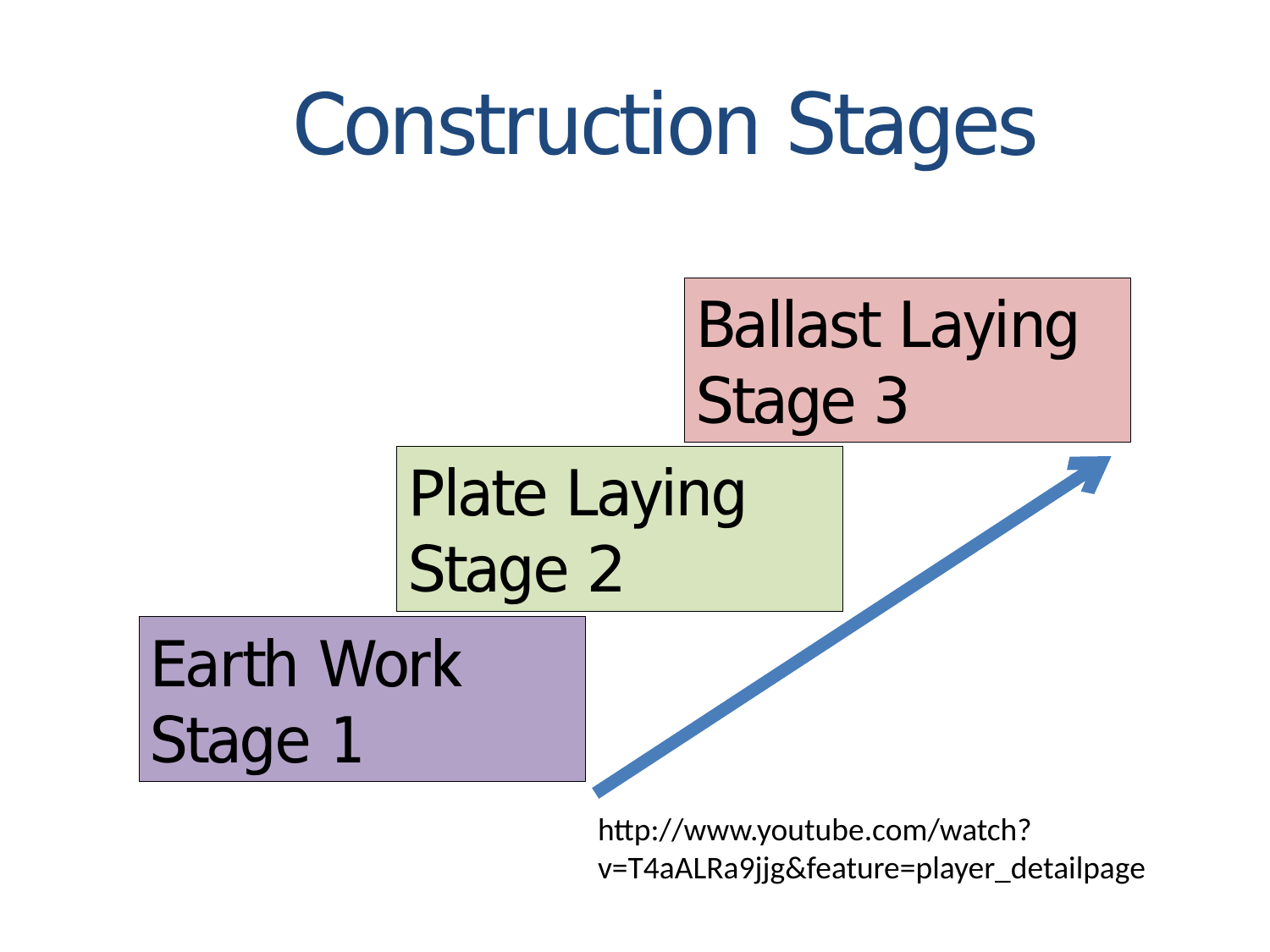

Construction Stages
Ballast Laying
Stage 3
Plate Laying
Stage 2
Earth Work
Stage 1
http://www.youtube.com/watch?v=T4aALRa9jjg&feature=player_detailpage